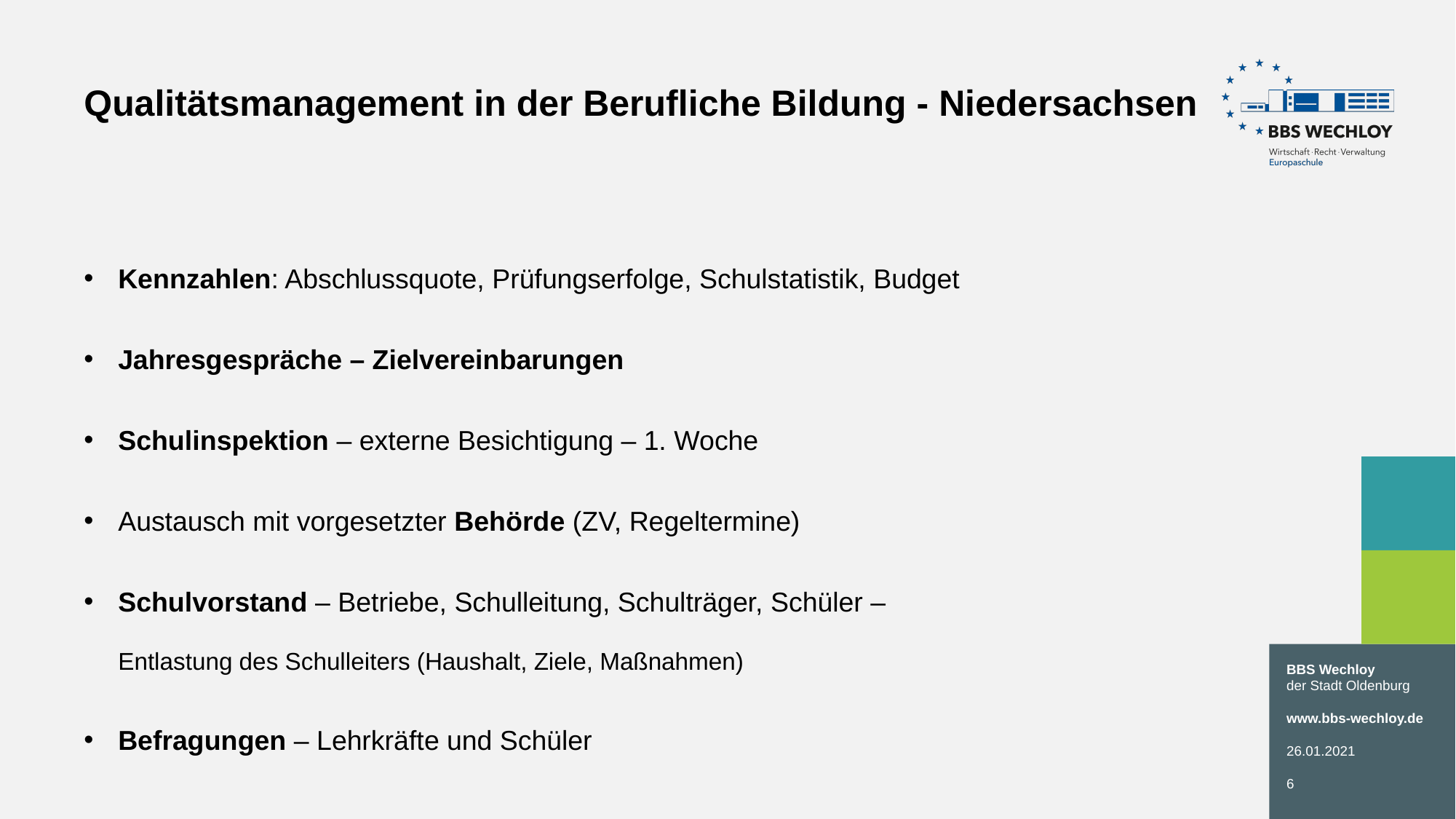

# Qualitätsmanagement in der Berufliche Bildung - Niedersachsen
Kennzahlen: Abschlussquote, Prüfungserfolge, Schulstatistik, Budget
Jahresgespräche – Zielvereinbarungen
Schulinspektion – externe Besichtigung – 1. Woche
Austausch mit vorgesetzter Behörde (ZV, Regeltermine)
Schulvorstand – Betriebe, Schulleitung, Schulträger, Schüler – Entlastung des Schulleiters (Haushalt, Ziele, Maßnahmen)
Befragungen – Lehrkräfte und Schüler
BBS Wechloy
der Stadt Oldenburg

www.bbs-wechloy.de

26.01.2021

6